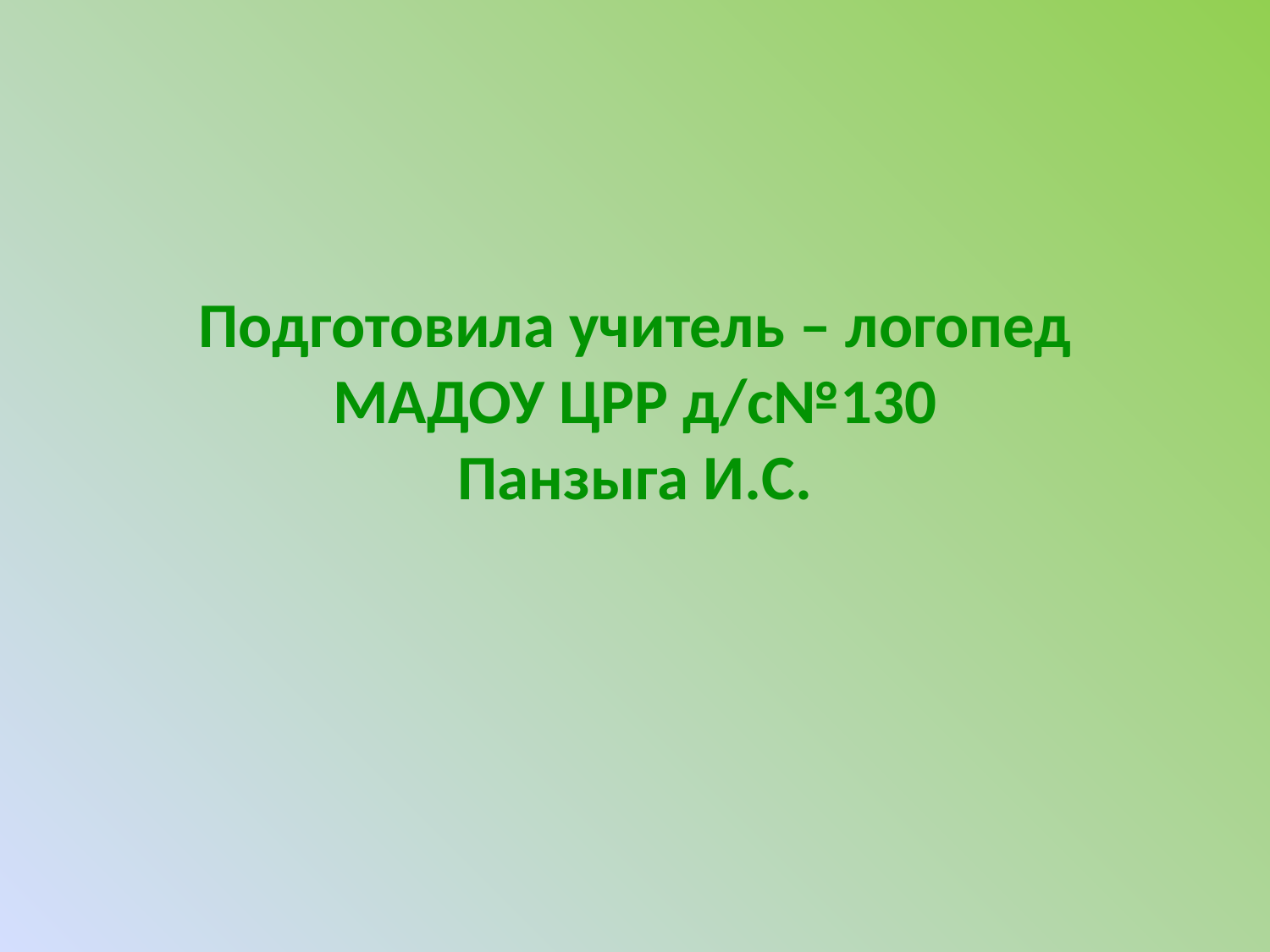

# Подготовила учитель – логопед МАДОУ ЦРР д/с№130 Панзыга И.С.